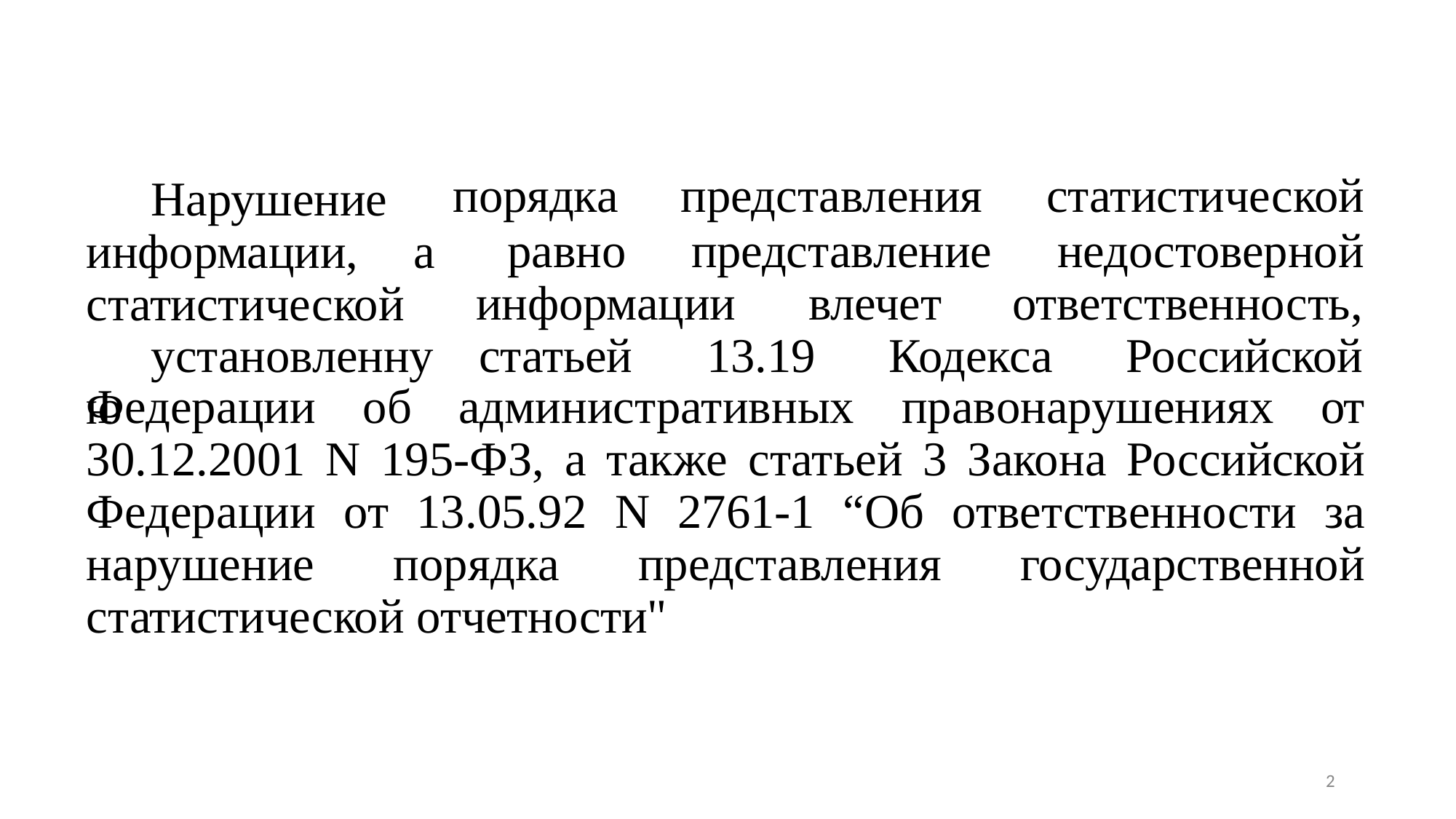

Нарушение информации,	а статистической
установленную
порядка	представления	статистической
недостоверной
равно	представление
информации	влечет	ответственность,
статьей	13.19	Кодекса	Российской
Федерации  об  административных  правонарушениях  от 30.12.2001 N 195-ФЗ, а также статьей 3 Закона Российской Федерации  от  13.05.92  N  2761-1  “Об  ответственности  за нарушение    порядка    представления    государственной статистической отчетности"
2